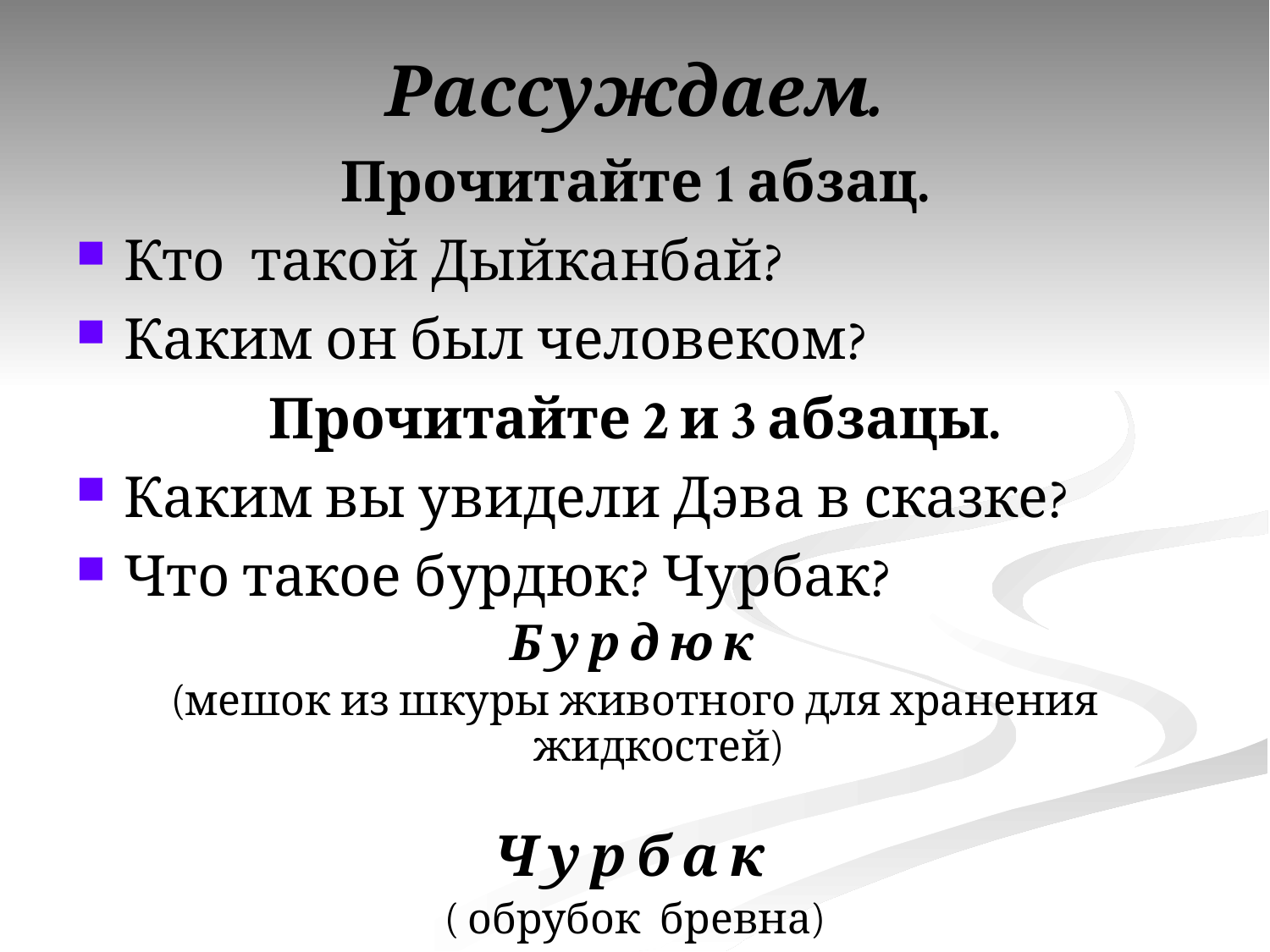

# Рассуждаем.
Прочитайте 1 абзац.
Кто  такой Дыйканбай?
Каким он был человеком?
Прочитайте 2 и 3 абзацы.
Каким вы увидели Дэва в сказке?
Что такое бурдюк? Чурбак?
Б у р д ю к
(мешок из шкуры животного для хранения жидкостей)
Ч у р б а к
( обрубок  бревна)